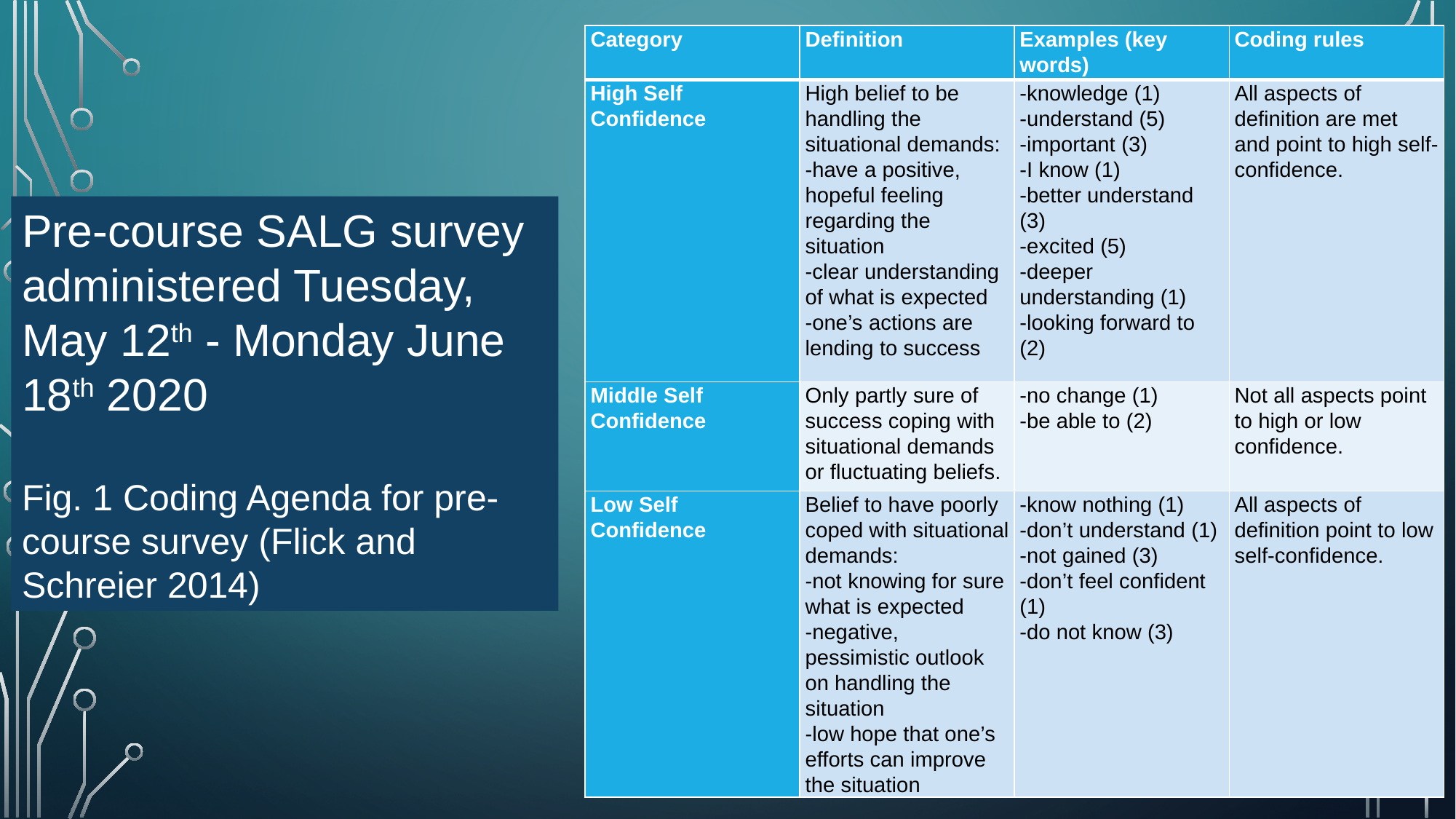

| Category | Definition | Examples (key words) | Coding rules |
| --- | --- | --- | --- |
| High Self Confidence | High belief to be handling the situational demands: -have a positive, hopeful feeling regarding the situation -clear understanding of what is expected -one’s actions are lending to success | -knowledge (1) -understand (5) -important (3) -I know (1) -better understand (3) -excited (5) -deeper understanding (1) -looking forward to (2) | All aspects of definition are met and point to high self-confidence. |
| Middle Self Confidence | Only partly sure of success coping with situational demands or fluctuating beliefs. | -no change (1) -be able to (2) | Not all aspects point to high or low confidence. |
| Low Self Confidence | Belief to have poorly coped with situational demands: -not knowing for sure what is expected -negative, pessimistic outlook on handling the situation -low hope that one’s efforts can improve the situation | -know nothing (1) -don’t understand (1) -not gained (3) -don’t feel confident (1) -do not know (3) | All aspects of definition point to low self-confidence. |
Pre-course SALG survey administered Tuesday, May 12th - Monday June 18th 2020

Fig. 1 Coding Agenda for pre-course survey (Flick and Schreier 2014)